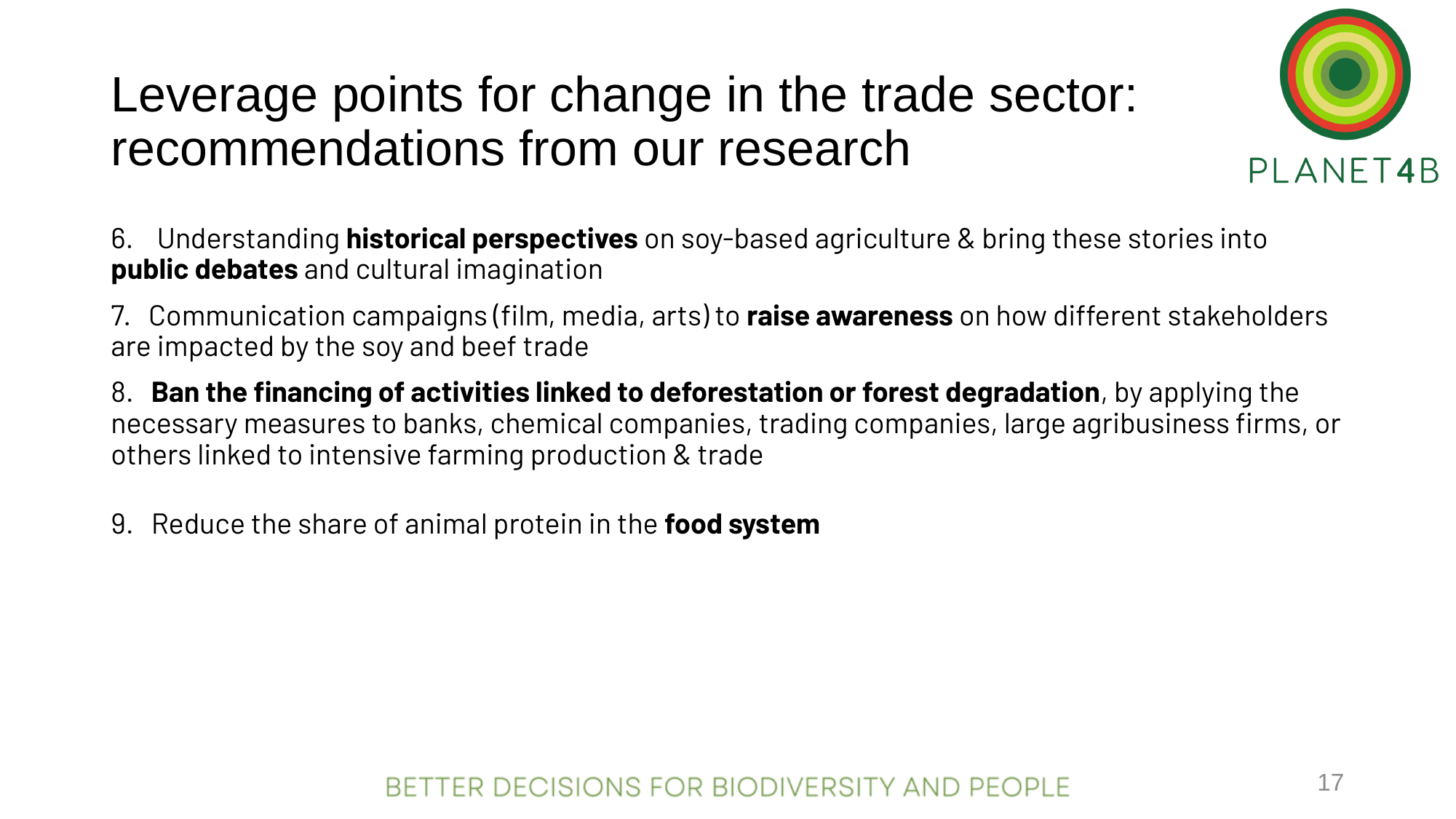

# Leverage points for change in the trade sector: recommendations from our research
6.    Understanding historical perspectives on soy-based agriculture & bring these stories into public debates and cultural imagination
7.   Communication campaigns (film, media, arts) to raise awareness on how different stakeholders are impacted by the soy and beef trade
8.   Ban the financing of activities linked to deforestation or forest degradation, by applying the necessary measures to banks, chemical companies, trading companies, large agribusiness firms, or others linked to intensive farming production & trade

9.   Reduce the share of animal protein in the food system

17